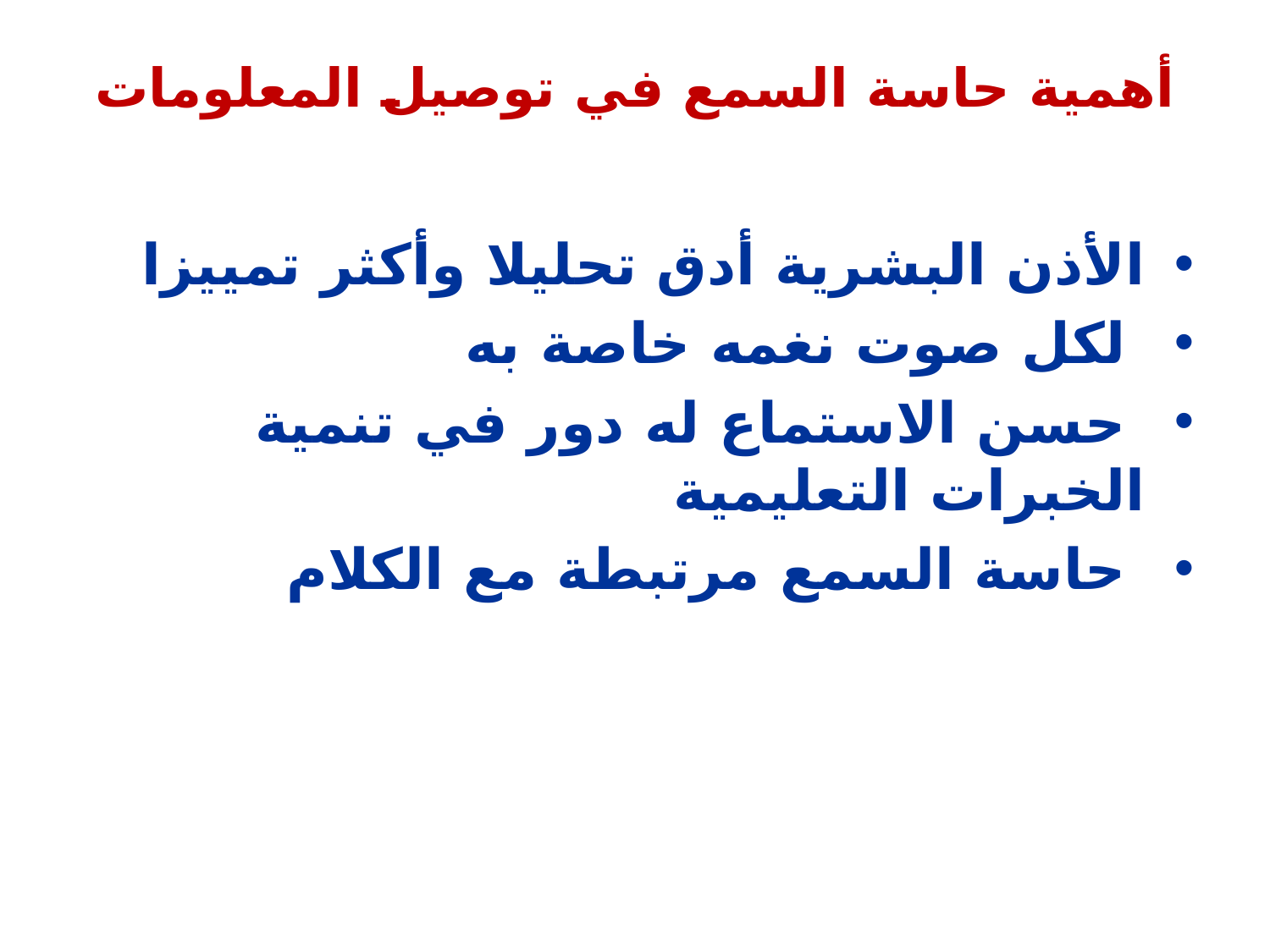

# أهمية حاسة السمع في توصيل المعلومات
الأذن البشرية أدق تحليلا وأكثر تمييزا
 لكل صوت نغمه خاصة به
 حسن الاستماع له دور في تنمية الخبرات التعليمية
 حاسة السمع مرتبطة مع الكلام